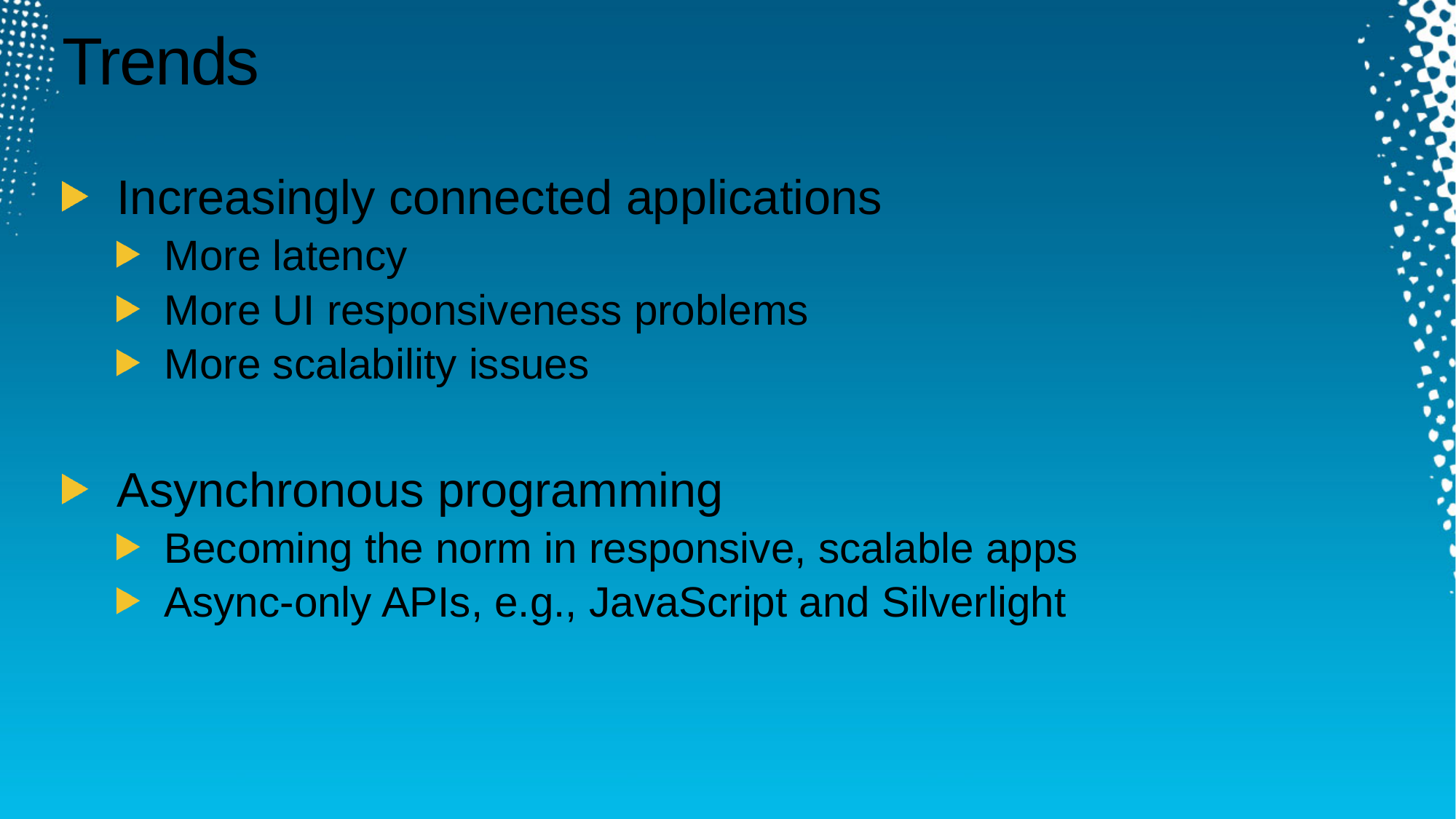

# Trends
Increasingly connected applications
More latency
More UI responsiveness problems
More scalability issues

Asynchronous programming
Becoming the norm in responsive, scalable apps
Async-only APIs, e.g., JavaScript and Silverlight